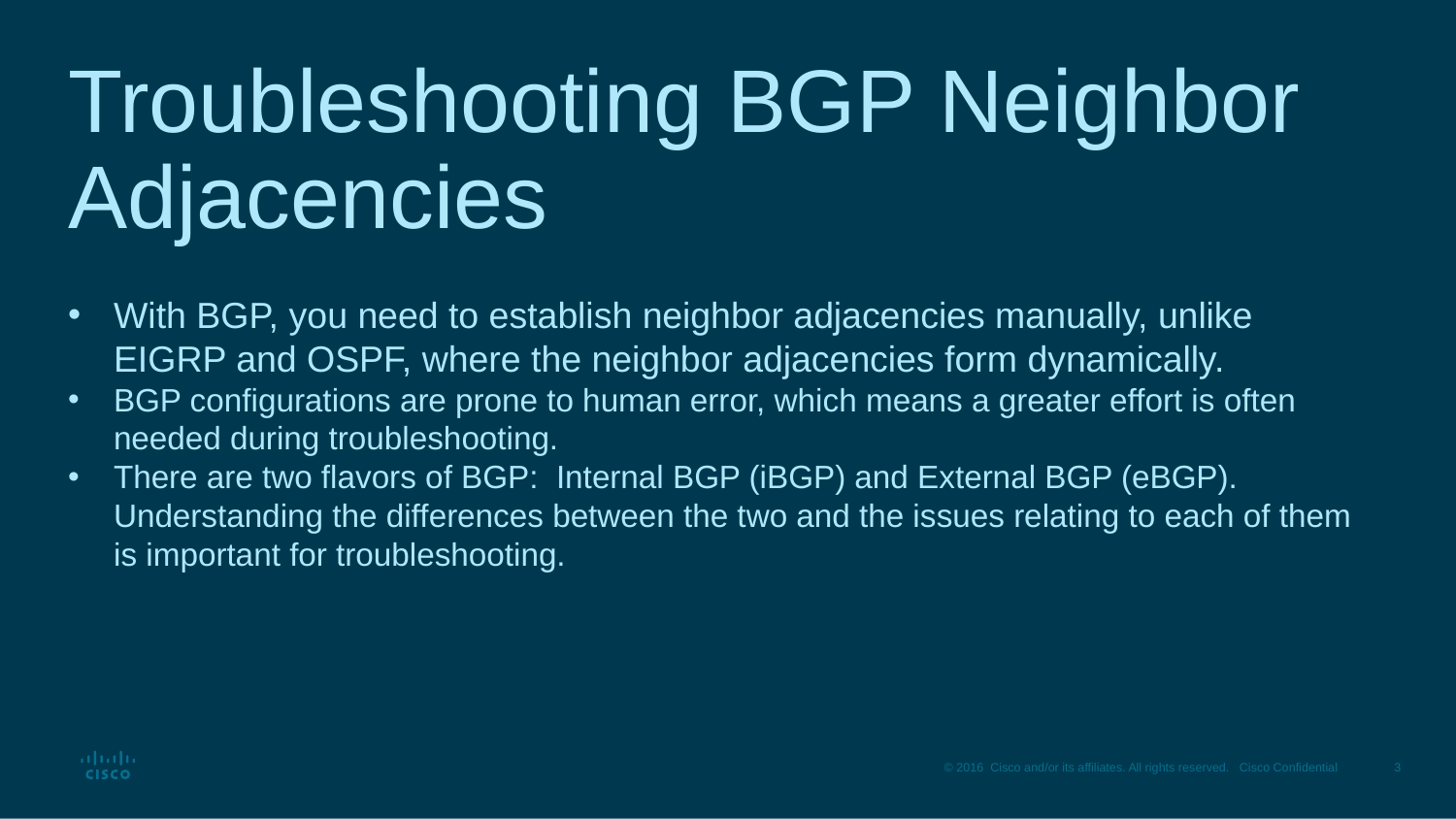

# Troubleshooting BGP Neighbor Adjacencies
With BGP, you need to establish neighbor adjacencies manually, unlike EIGRP and OSPF, where the neighbor adjacencies form dynamically.
BGP configurations are prone to human error, which means a greater effort is often needed during troubleshooting.
There are two flavors of BGP:  Internal BGP (iBGP) and External BGP (eBGP). Understanding the differences between the two and the issues relating to each of them is important for troubleshooting.